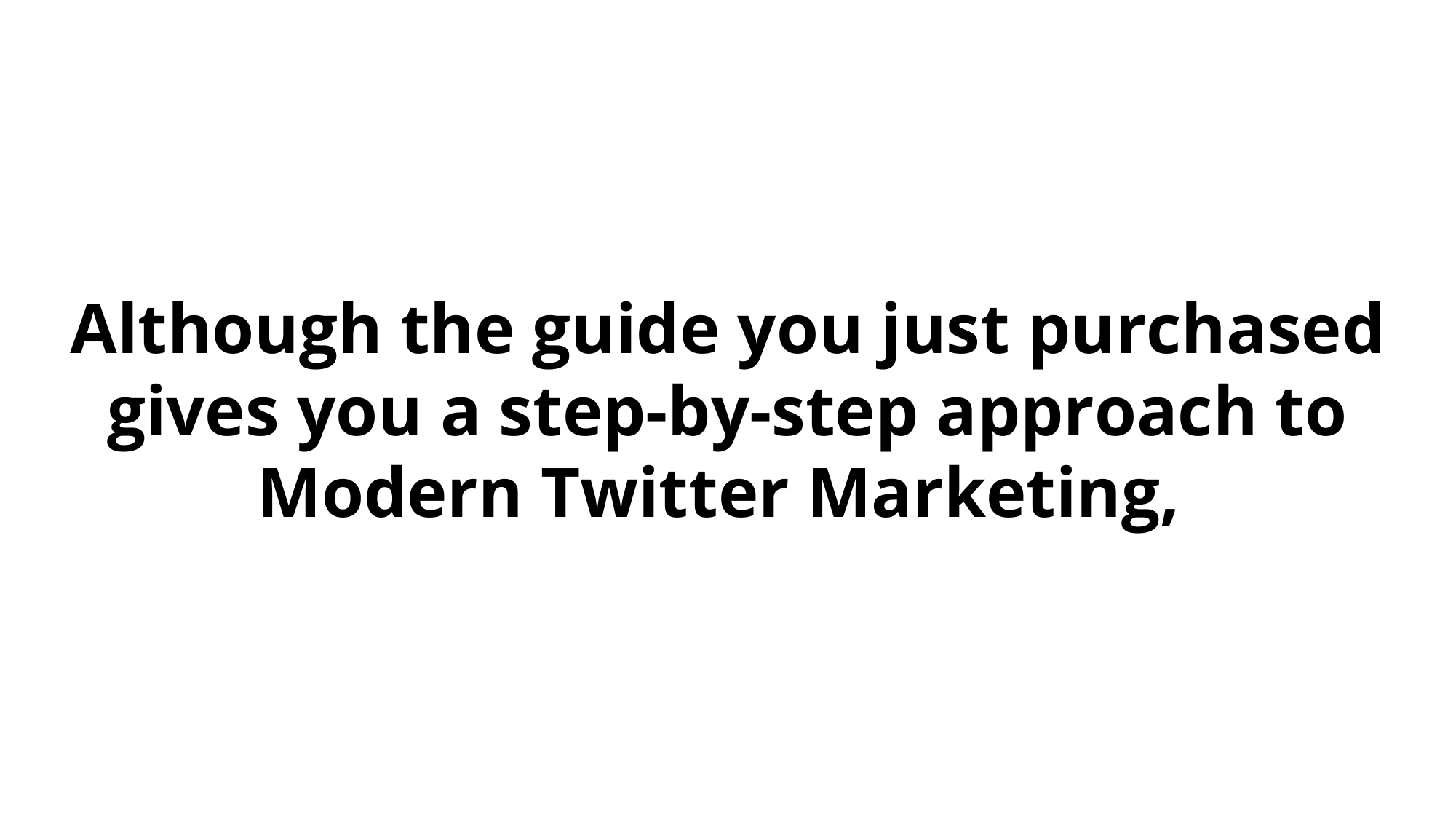

Although the guide you just purchased gives you a step-by-step approach to Modern Twitter Marketing,